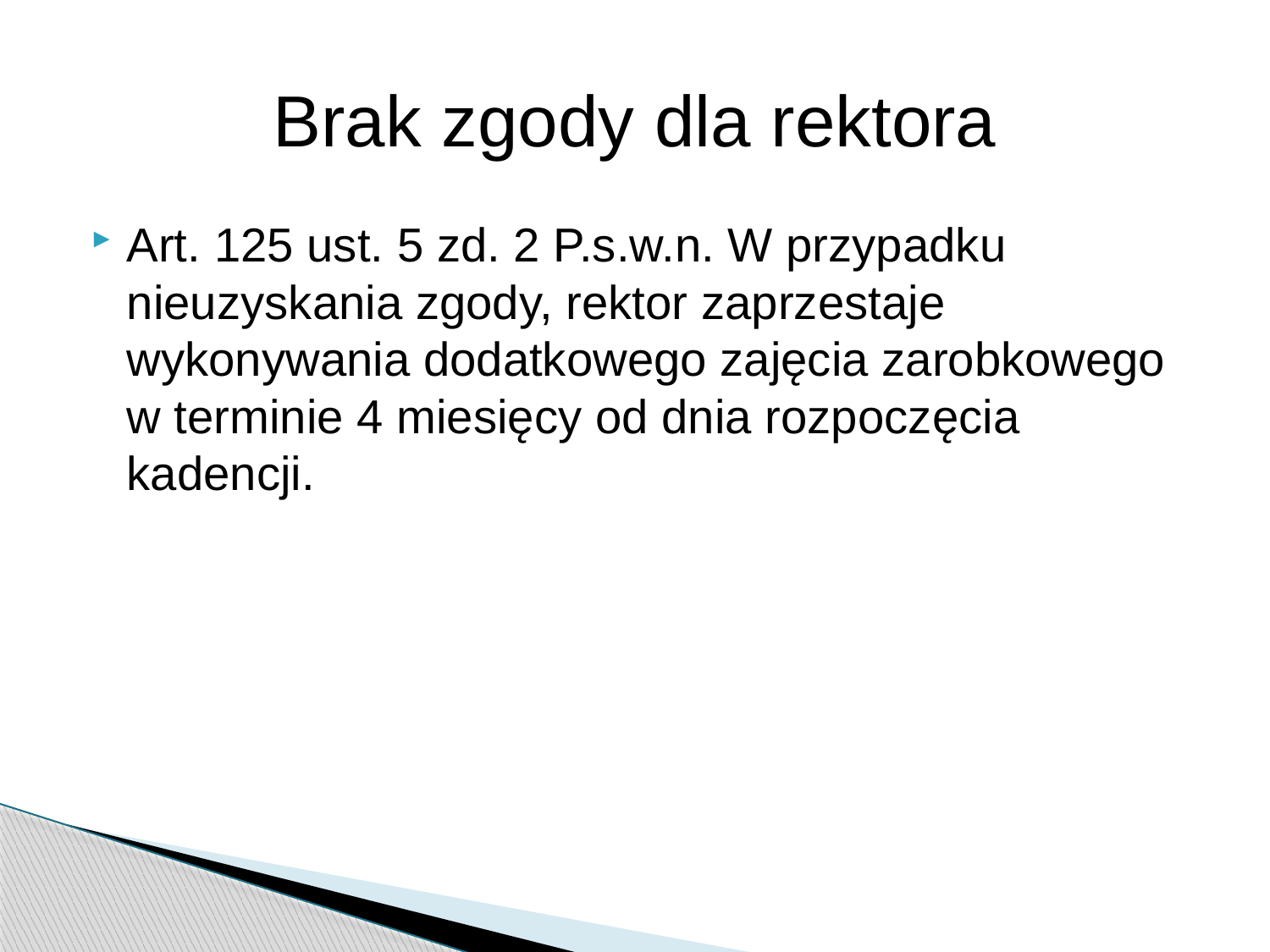

# Brak zgody dla rektora
Art. 125 ust. 5 zd. 2 P.s.w.n. W przypadku nieuzyskania zgody, rektor zaprzestaje wykonywania dodatkowego zajęcia zarobkowego w terminie 4 miesięcy od dnia rozpoczęcia kadencji.